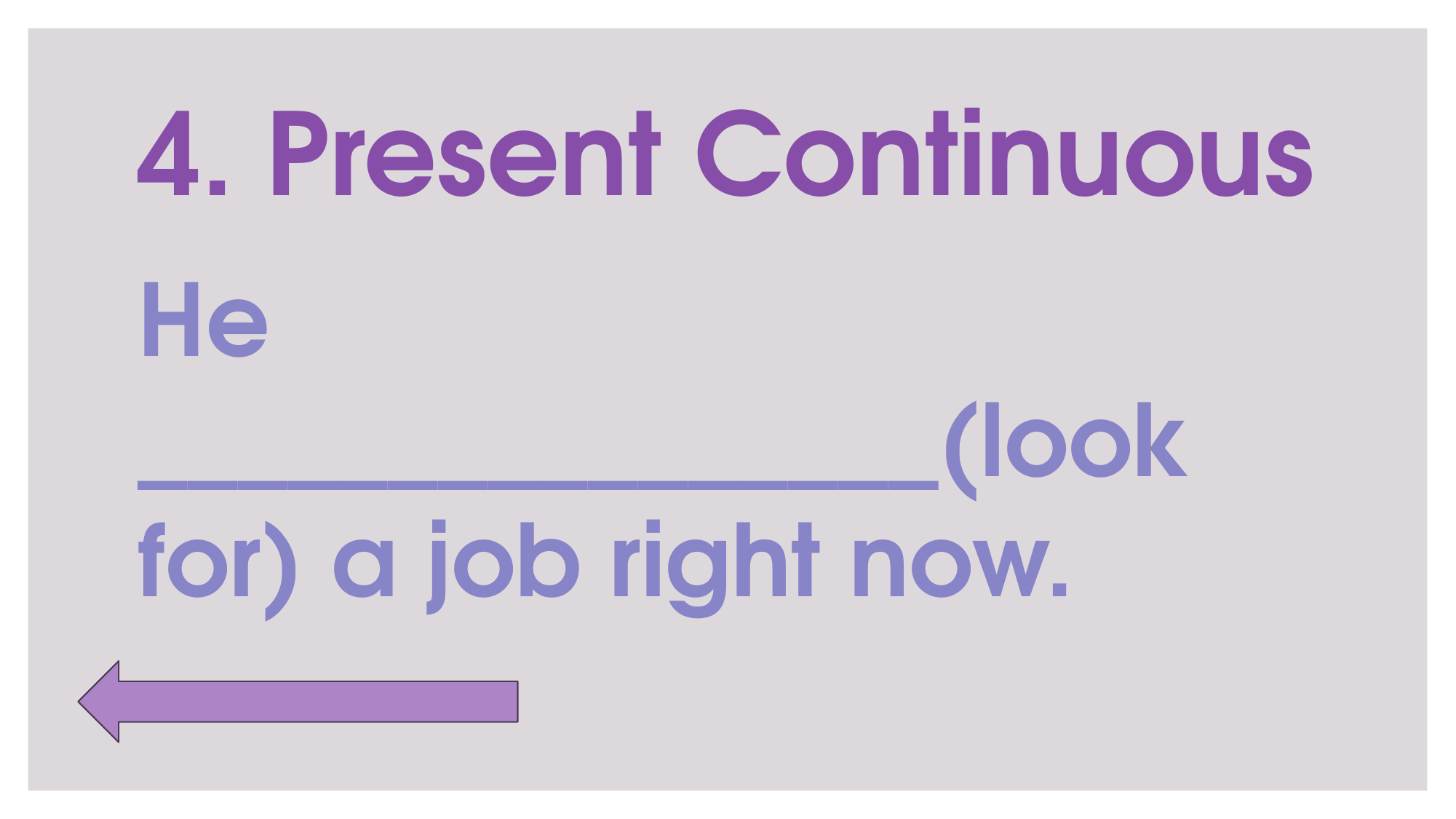

# 4. Present Continuous
He ________________(look for) a job right now.